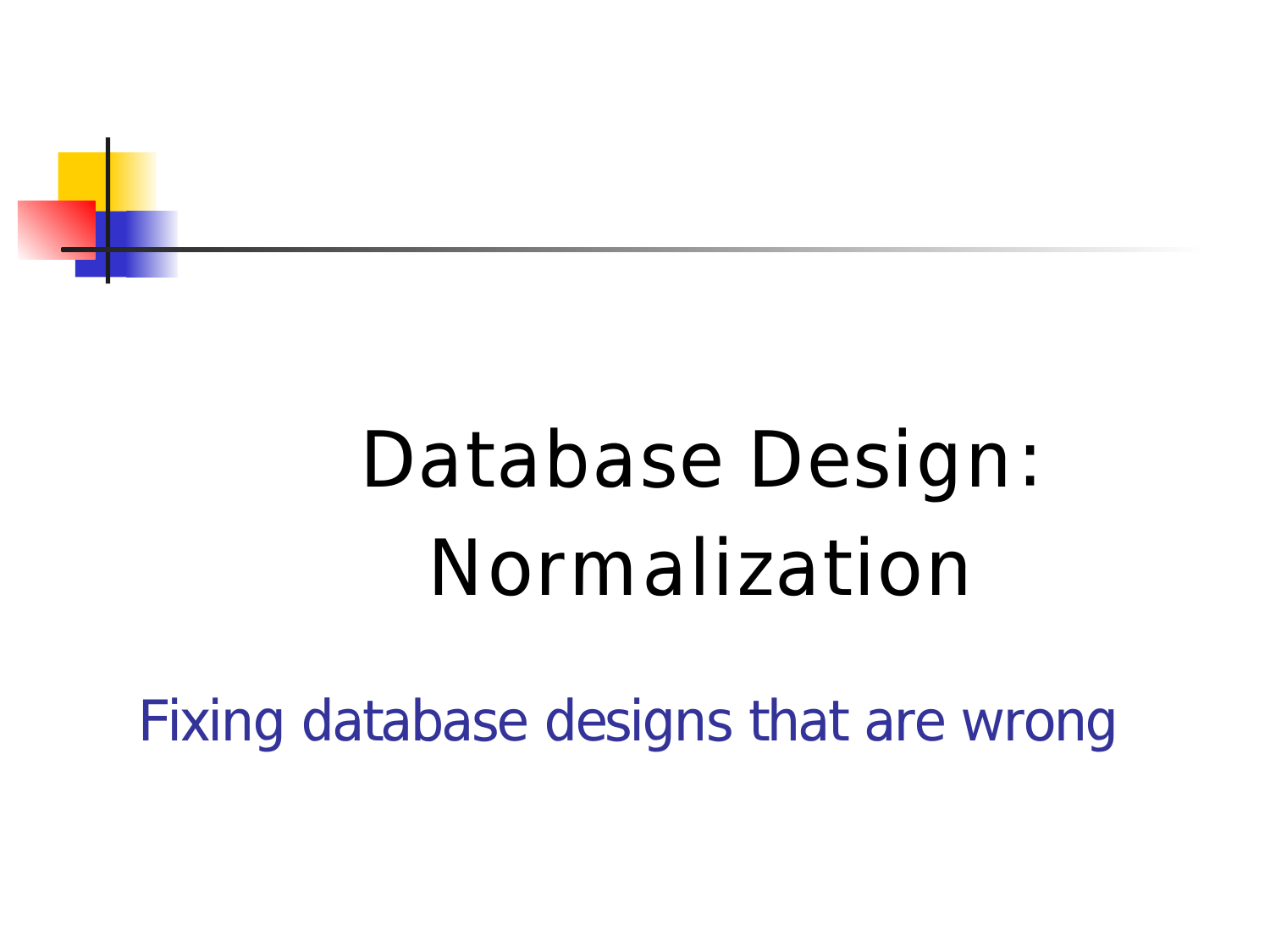

Database Design:
Normalization
# Fixing database designs that are wrong